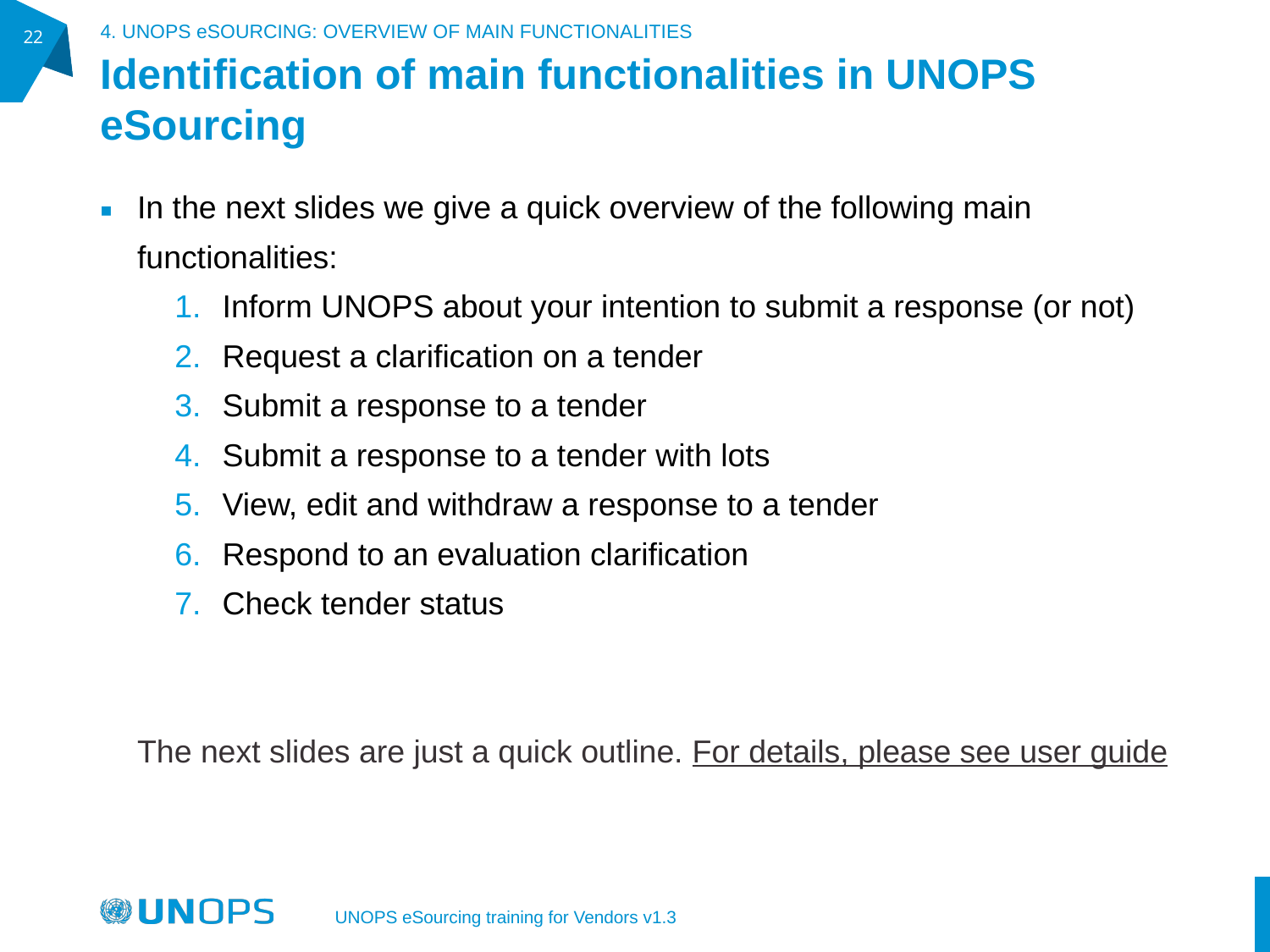

4. UNOPS eSOURCING: OVERVIEW OF MAIN FUNCTIONALITIES

22
# Identification of main functionalities in UNOPS eSourcing
In the next slides we give a quick overview of the following main functionalities:
Inform UNOPS about your intention to submit a response (or not)
Request a clarification on a tender
Submit a response to a tender
Submit a response to a tender with lots
View, edit and withdraw a response to a tender
Respond to an evaluation clarification
Check tender status

The next slides are just a quick outline. For details, please see user guide

UNOPS eSourcing training for Vendors v1.3